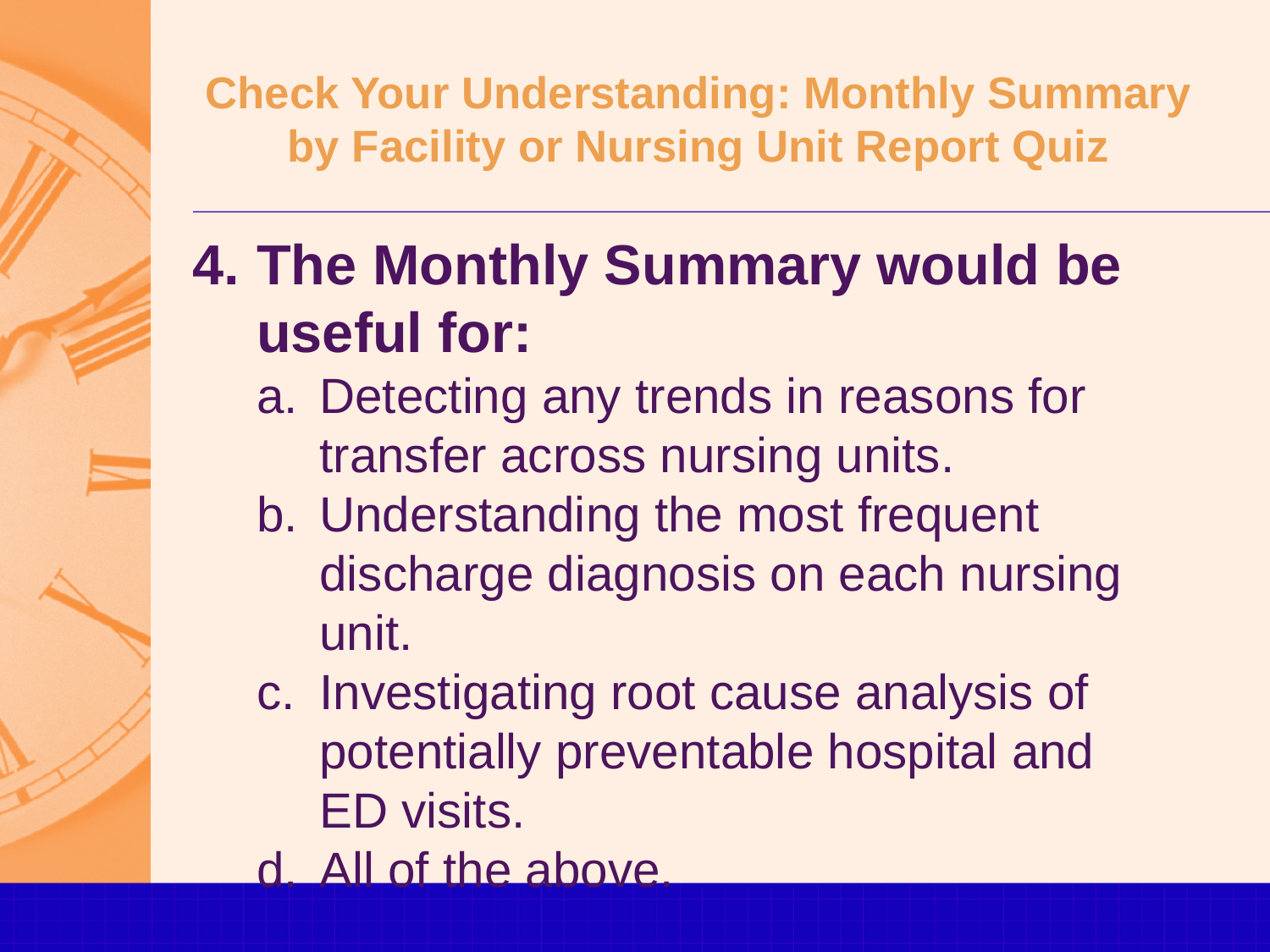

# Check Your Understanding: Monthly Summary by Facility or Nursing Unit Report Quiz
The Monthly Summary would be useful for:
Detecting any trends in reasons for transfer across nursing units.
Understanding the most frequent discharge diagnosis on each nursing unit.
Investigating root cause analysis of potentially preventable hospital and ED visits.
All of the above.